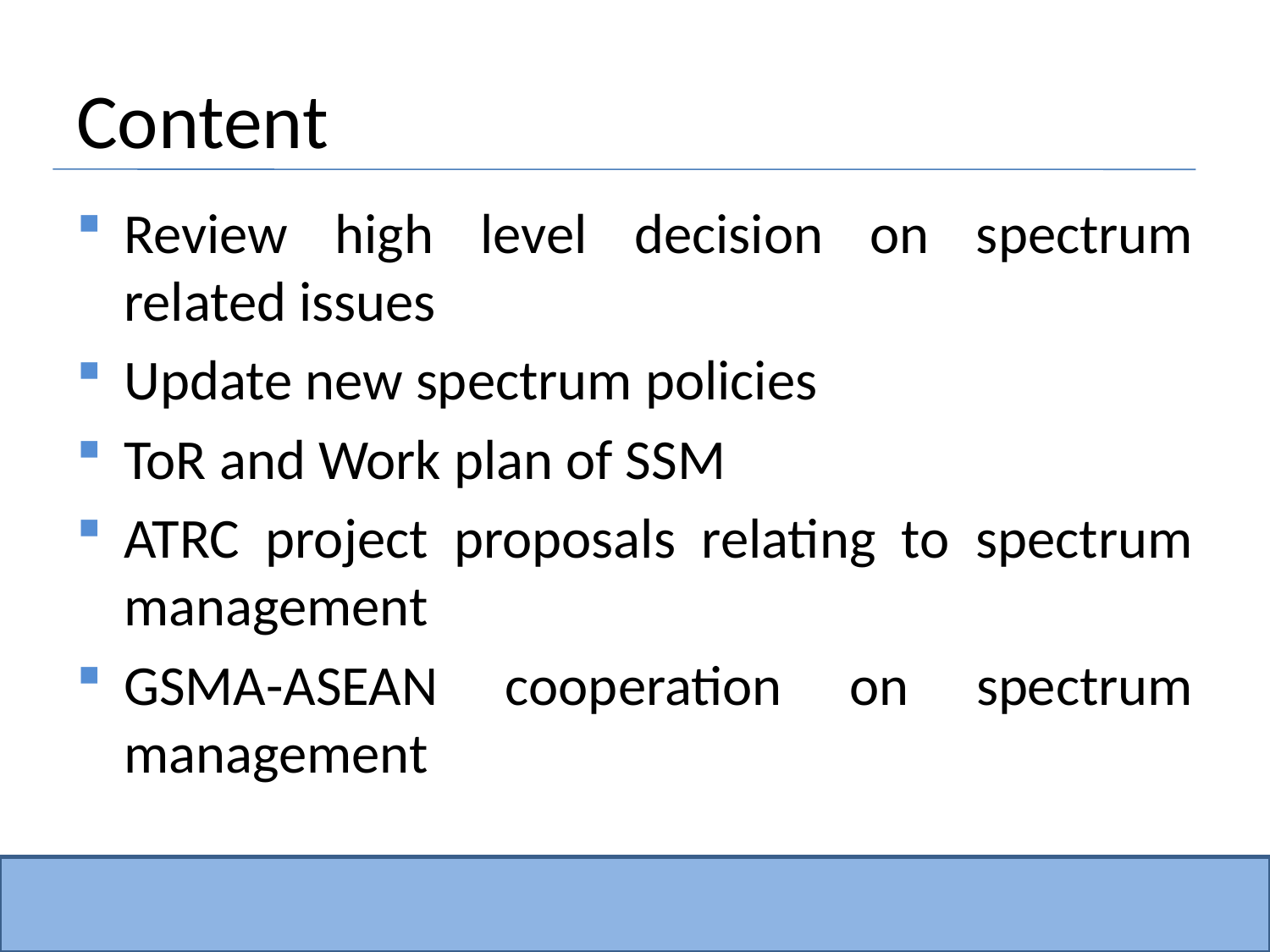

# Content
Review high level decision on spectrum related issues
Update new spectrum policies
ToR and Work plan of SSM
ATRC project proposals relating to spectrum management
GSMA-ASEAN cooperation on spectrum management